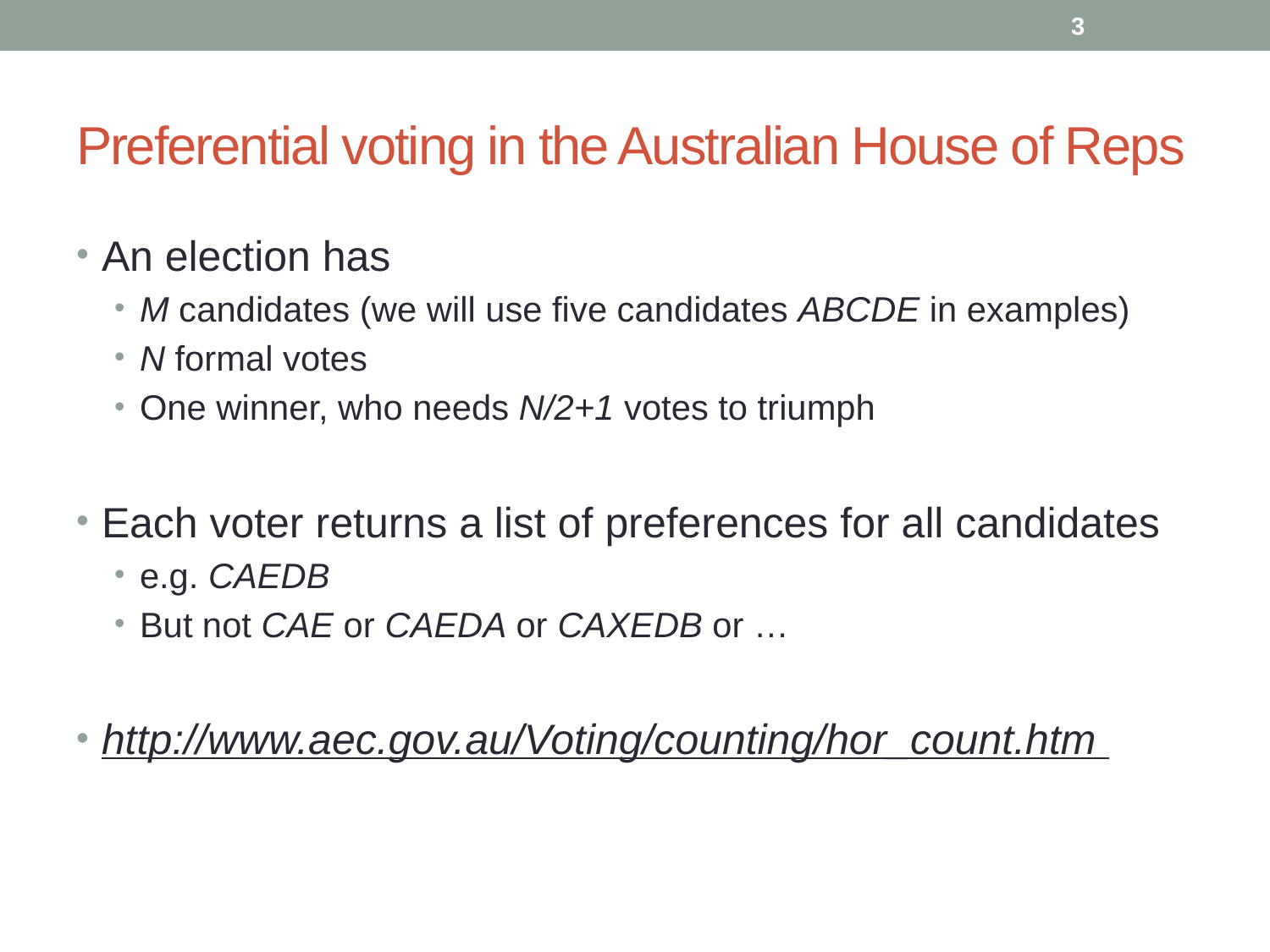

3
# Preferential voting in the Australian House of Reps
An election has
M candidates (we will use five candidates ABCDE in examples)
N formal votes
One winner, who needs N/2+1 votes to triumph

Each voter returns a list of preferences for all candidates
e.g. CAEDB
But not CAE or CAEDA or CAXEDB or …

http://www.aec.gov.au/Voting/counting/hor_count.htm